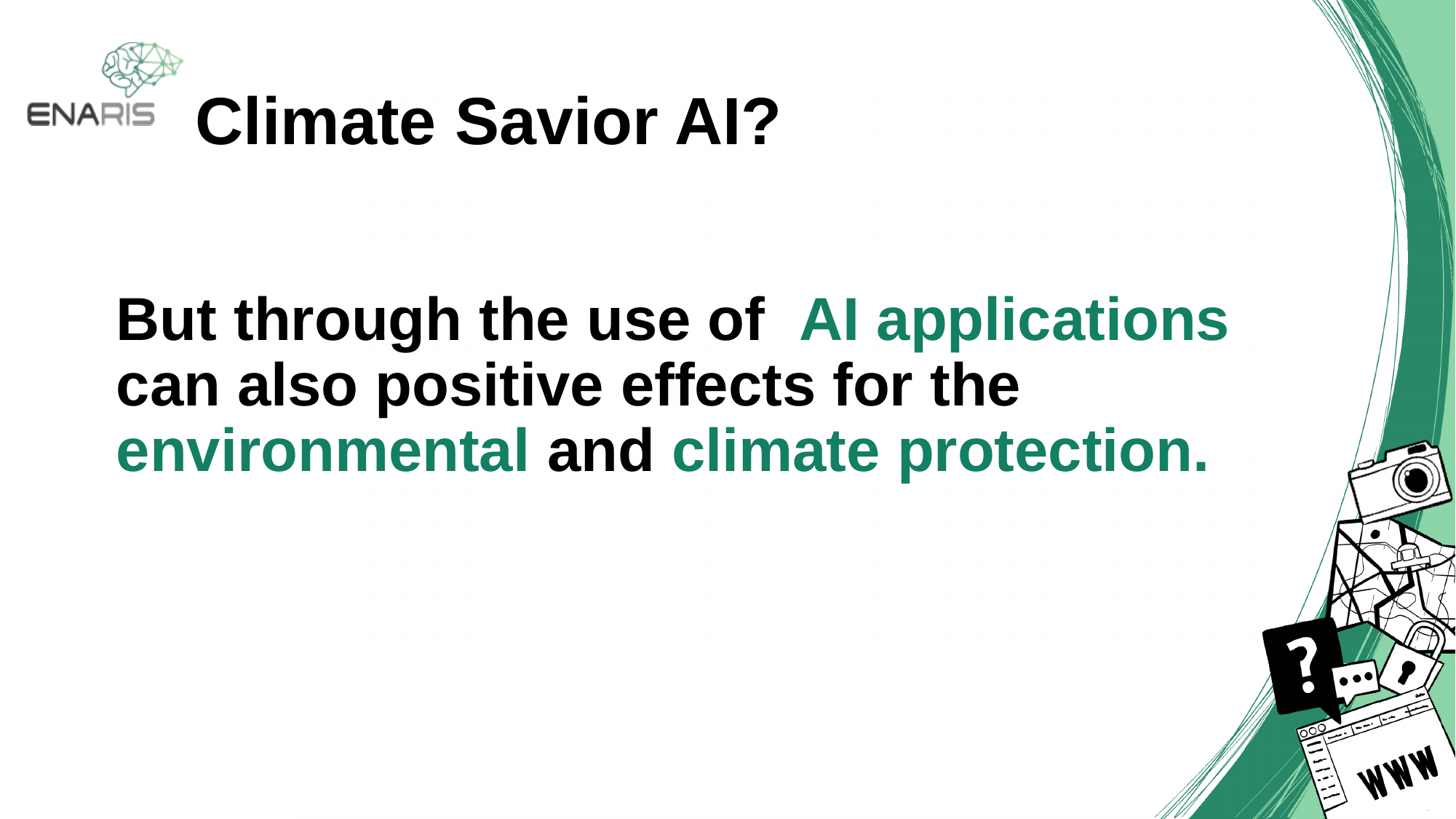

# Climate Savior AI?
But through the use of  AI applications can also positive effects for the environmental and climate protection.